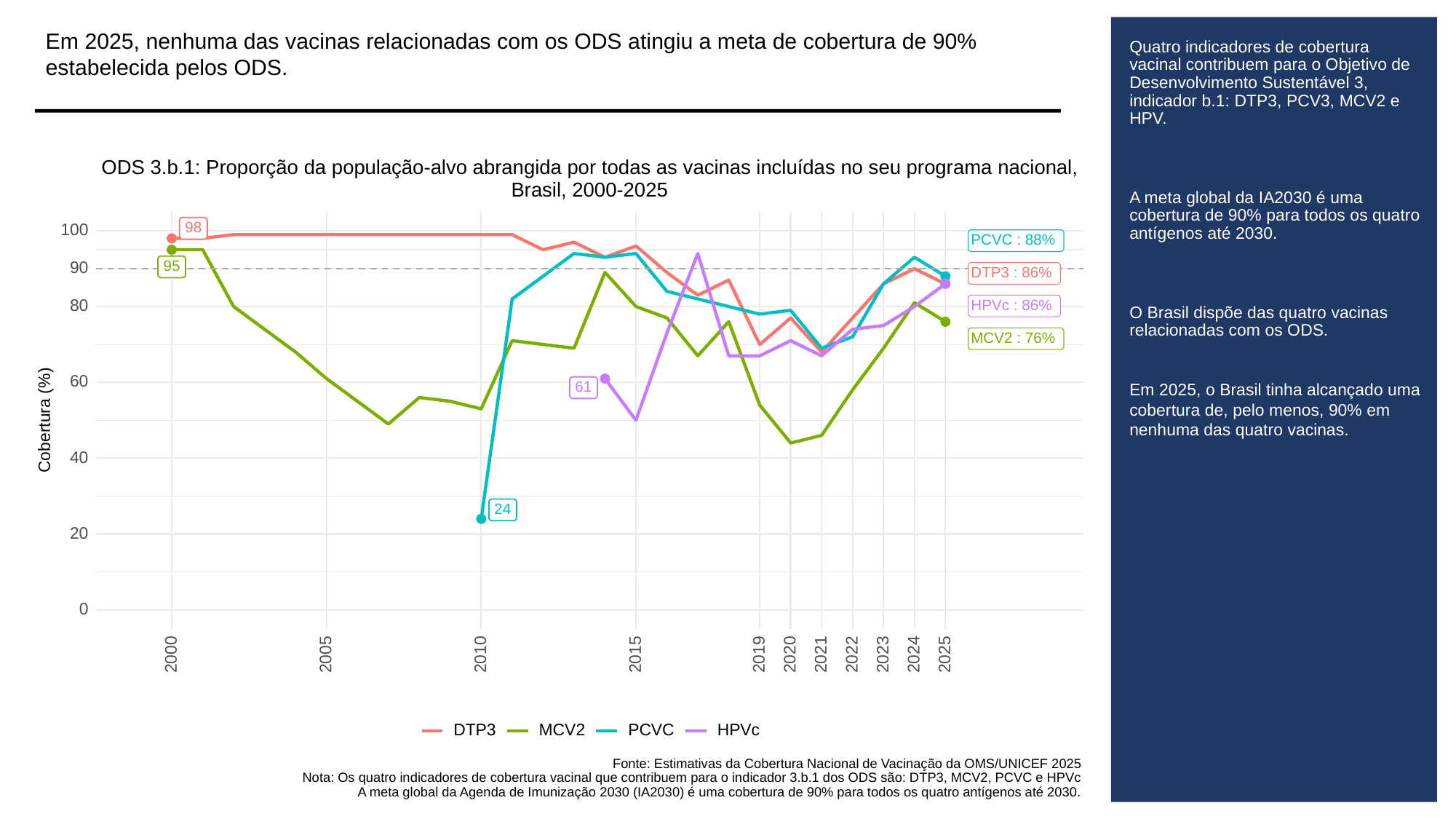

Em 2025, nenhuma das vacinas relacionadas com os ODS atingiu a meta de cobertura de 90% estabelecida pelos ODS.
# Quatro indicadores de cobertura vacinal contribuem para o Objetivo de Desenvolvimento Sustentável 3, indicador b.1: DTP3, PCV3, MCV2 e HPV.

A meta global da IA2030 é uma cobertura de 90% para todos os quatro antígenos até 2030.

O Brasil dispõe das quatro vacinas relacionadas com os ODS.

Em 2025, o Brasil tinha alcançado uma cobertura de, pelo menos, 90% em nenhuma das quatro vacinas.

ODS 3.b.1: Proporção da população-alvo abrangida por todas as vacinas incluídas no seu programa nacional,
Brasil, 2000-2025

98
100

PCVC : 88%

95
90

DTP3 : 86%

HPVc : 86%
80

MCV2 : 76%

60

61

Cobertura (%)

40

24

20

0

2023
2000
2005
2010
2015
2019
2020
2021
2022
2024
2025
MCV2
PCVC
DTP3
HPVc

Fonte: Estimativas da Cobertura Nacional de Vacinação da OMS/UNICEF 2025
Nota: Os quatro indicadores de cobertura vacinal que contribuem para o indicador 3.b.1 dos ODS são: DTP3, MCV2, PCVC e HPVc
A meta global da Agenda de Imunização 2030 (IA2030) é uma cobertura de 90% para todos os quatro antígenos até 2030.